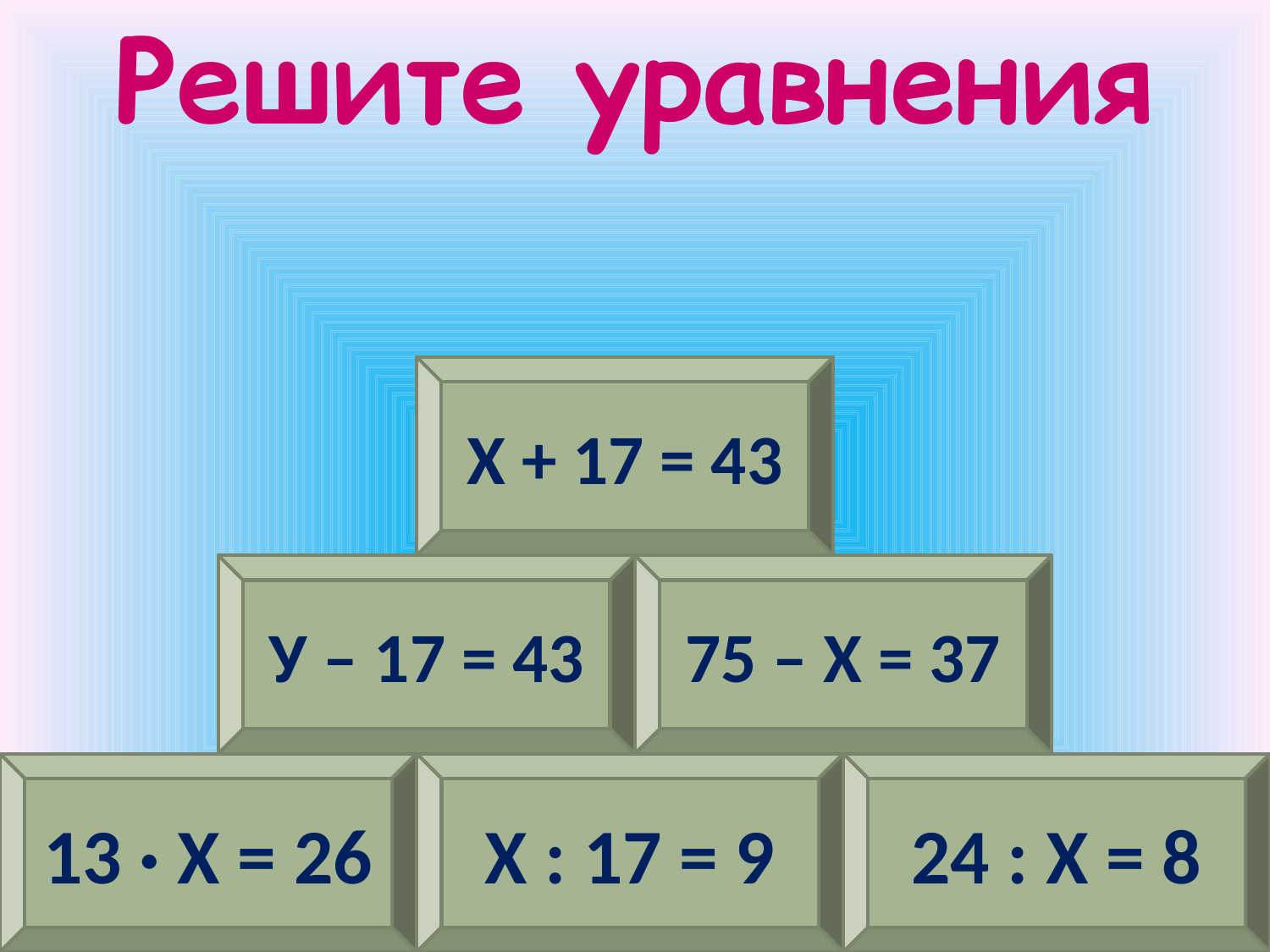

Решите уравнения
Х + 17 = 43
У – 17 = 43
75 – Х = 37
13 · Х = 26
Х : 17 = 9
24 : Х = 8